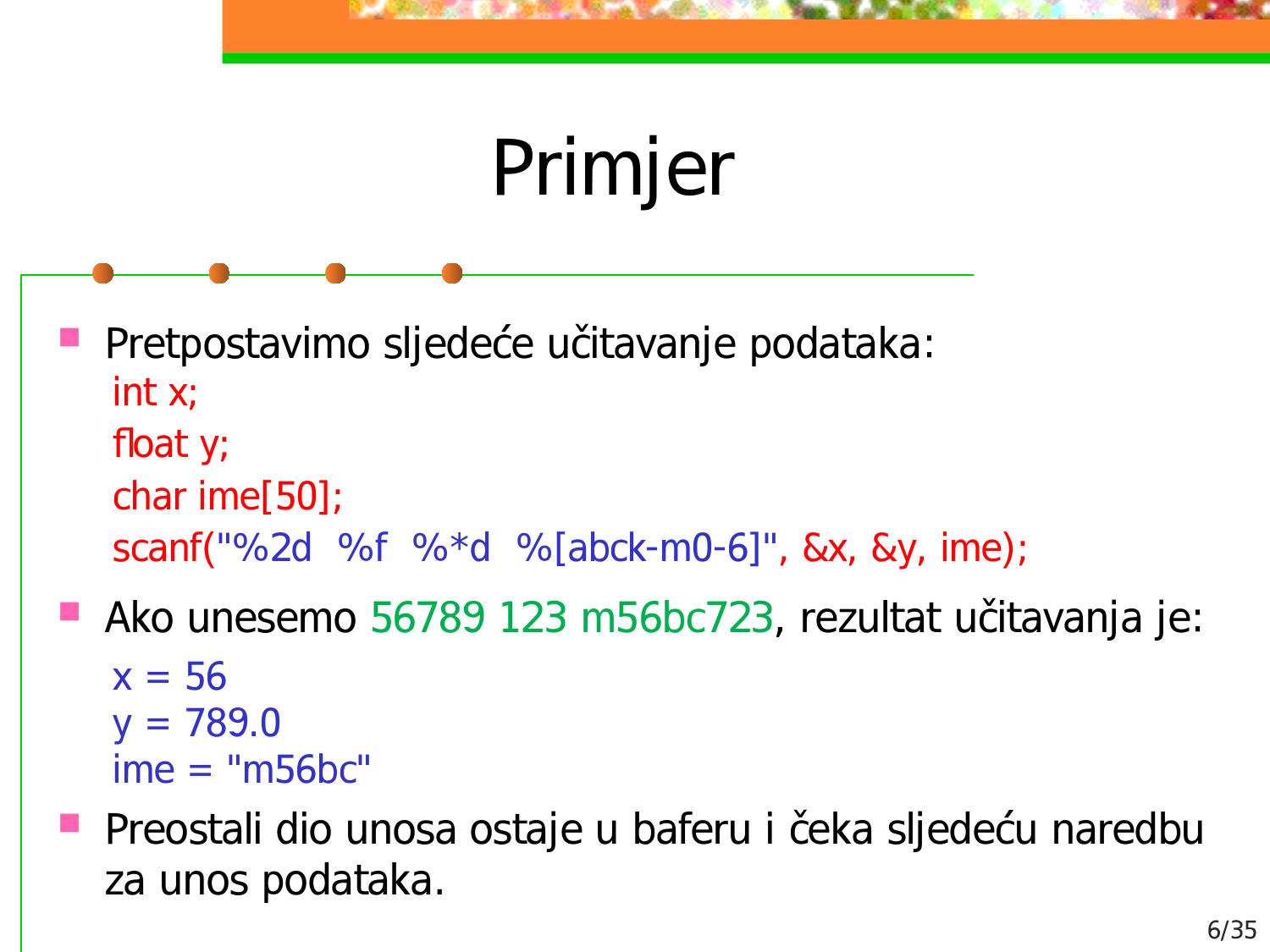

# Primjer
Pretpostavimo sljedeće učitavanje podataka:
int x;
float y;
char ime[50];
scanf("%2d  %f  %*d  %[abck-m0-6]", &x, &y, ime);
Ako unesemo 56789 123 m56bc723, rezultat učitavanja je:
x = 56
y = 789.0
ime = "m56bc"
Preostali dio unosa ostaje u baferu i čeka sljedeću naredbu za unos podataka.
6/35